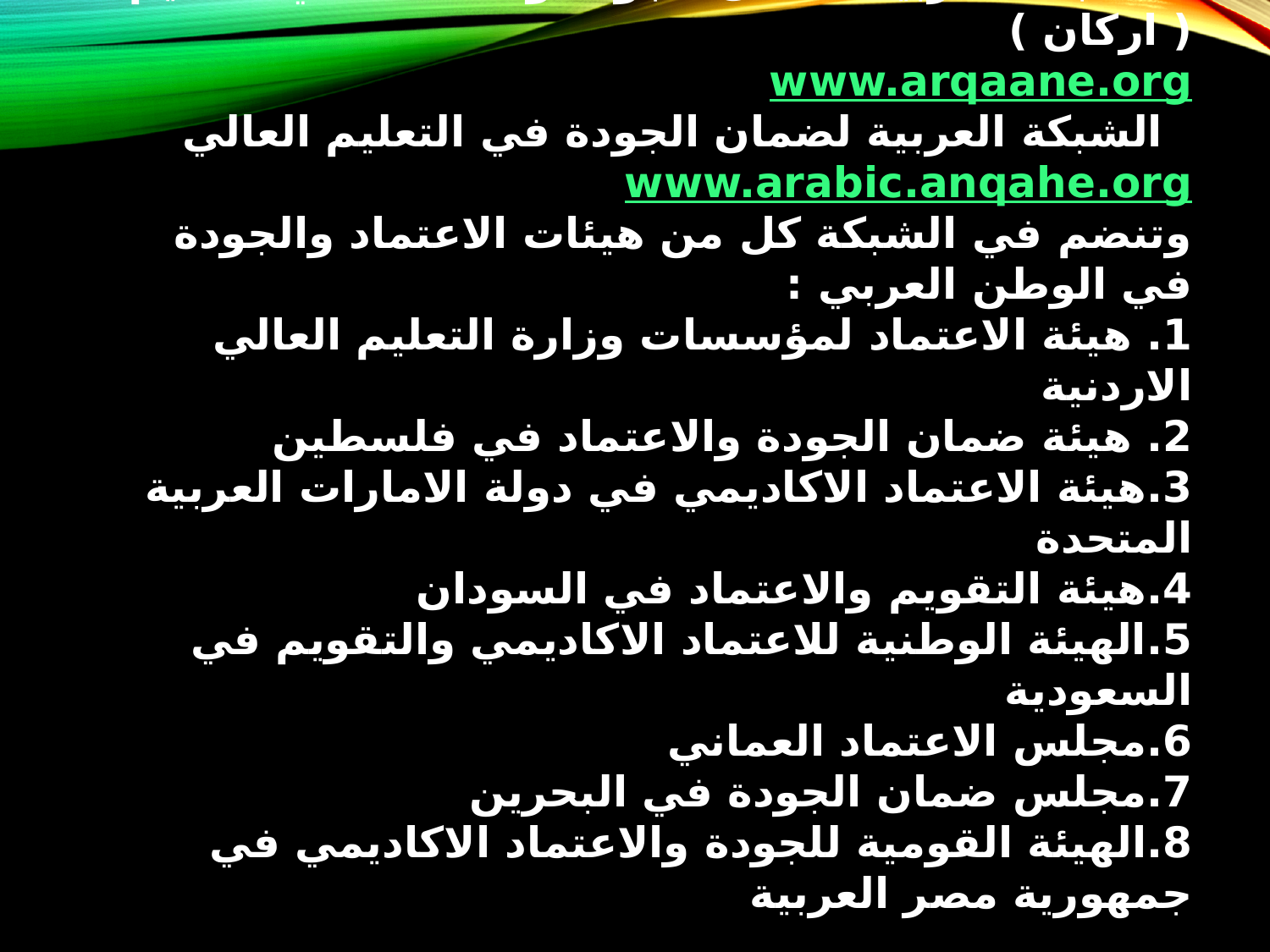

- الشبكة العربية لضمان الجودة والاعتماد في التعليم ( اركان )
www.arqaane.org
  الشبكة العربية لضمان الجودة في التعليم العالي
www.arabic.anqahe.org
وتنضم في الشبكة كل من هيئات الاعتماد والجودة في الوطن العربي :
1. هيئة الاعتماد لمؤسسات وزارة التعليم العالي الاردنية
2. هيئة ضمان الجودة والاعتماد في فلسطين
3.هيئة الاعتماد الاكاديمي في دولة الامارات العربية المتحدة
4.هيئة التقويم والاعتماد في السودان
5.الهيئة الوطنية للاعتماد الاكاديمي والتقويم في السعودية
6.مجلس الاعتماد العماني
7.مجلس ضمان الجودة في البحرين
8.الهيئة القومية للجودة والاعتماد الاكاديمي في جمهورية مصر العربية